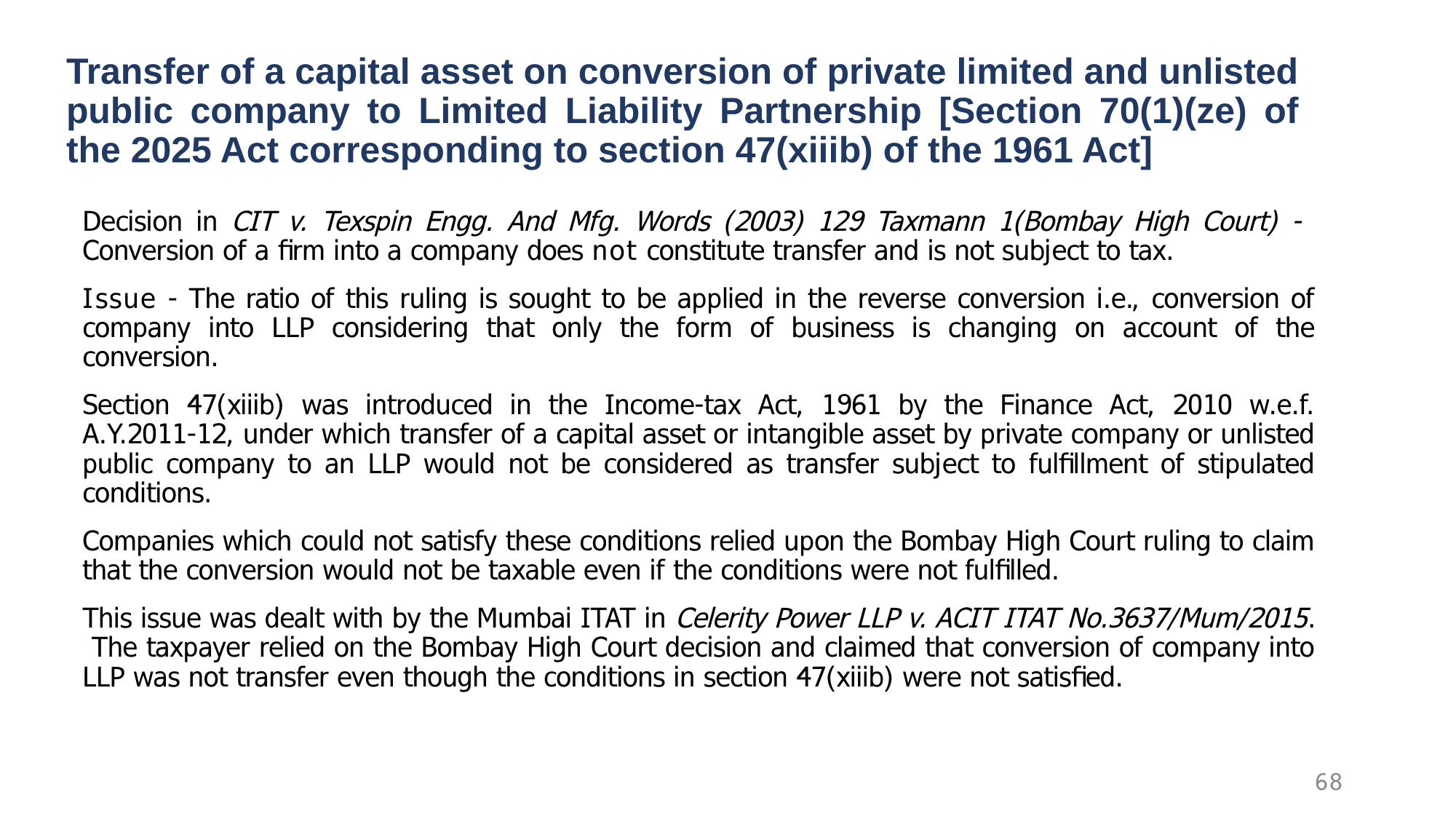

# Transfer of a capital asset on conversion of private limited and unlisted public company to Limited Liability Partnership [Section 70(1)(ze) of the 2025 Act corresponding to section 47(xiiib) of the 1961 Act]
Decision in CIT v. Texspin Engg. And Mfg. Words (2003) 129 Taxmann 1(Bombay High Court) -  Conversion of a firm into a company does not constitute transfer and is not subject to tax.
Issue - The ratio of this ruling is sought to be applied in the reverse conversion i.e., conversion of company into LLP considering that only the form of business is changing on account of the conversion.
Section 47(xiiib) was introduced in the Income-tax Act, 1961 by the Finance Act, 2010 w.e.f. A.Y.2011-12, under which transfer of a capital asset or intangible asset by private company or unlisted public company to an LLP would not be considered as transfer subject to fulfillment of stipulated conditions.
Companies which could not satisfy these conditions relied upon the Bombay High Court ruling to claim that the conversion would not be taxable even if the conditions were not fulfilled.
This issue was dealt with by the Mumbai ITAT in Celerity Power LLP v. ACIT ITAT No.3637/Mum/2015.  The taxpayer relied on the Bombay High Court decision and claimed that conversion of company into LLP was not transfer even though the conditions in section 47(xiiib) were not satisfied.

68